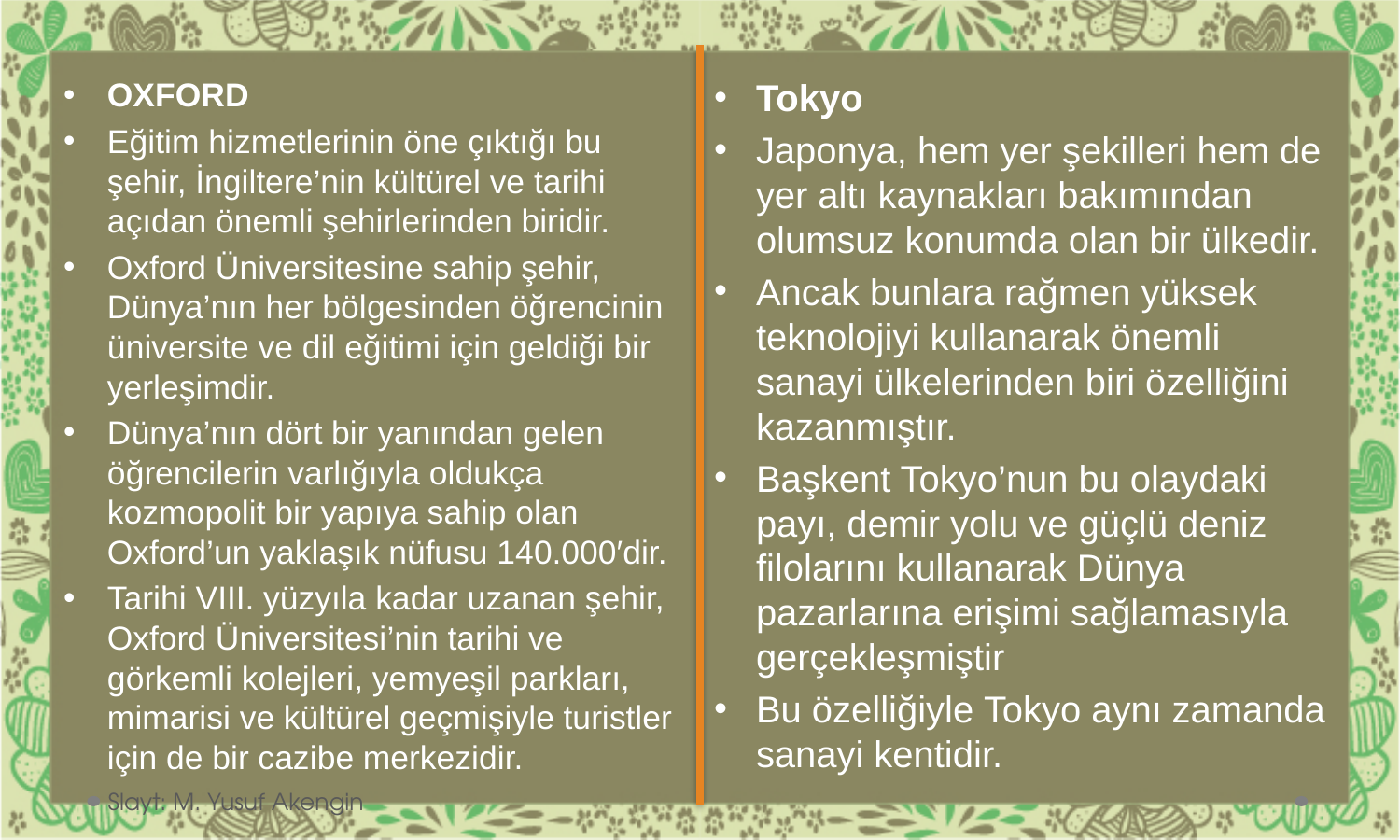

OXFORD
Eğitim hizmetlerinin öne çıktığı bu şehir, İngiltere’nin kültürel ve tarihi açıdan önemli şehirlerinden biridir.
Oxford Üniversitesine sahip şehir, Dünya’nın her bölgesinden öğrencinin üniversite ve dil eğitimi için geldiği bir yerleşimdir.
Dünya’nın dört bir yanından gelen öğrencilerin varlığıyla oldukça kozmopolit bir yapıya sahip olan Oxford’un yaklaşık nüfusu 140.000′dir.
Tarihi VIII. yüzyıla kadar uzanan şehir, Oxford Üniversitesi’nin tarihi ve görkemli kolejleri, yemyeşil parkları, mimarisi ve kültürel geçmişiyle turistler için de bir cazibe merkezidir.
Tokyo
Japonya, hem yer şekilleri hem de yer altı kaynakları bakımından olumsuz konumda olan bir ülkedir.
Ancak bunlara rağmen yüksek teknolojiyi kullanarak önemli sanayi ülkelerinden biri özelliğini kazanmıştır.
Başkent Tokyo’nun bu olaydaki payı, demir yolu ve güçlü deniz filolarını kullanarak Dünya pazarlarına erişimi sağlamasıyla gerçekleşmiştir
Bu özelliğiyle Tokyo aynı zamanda sanayi kentidir.
Slayt: M. Yusuf Akengin